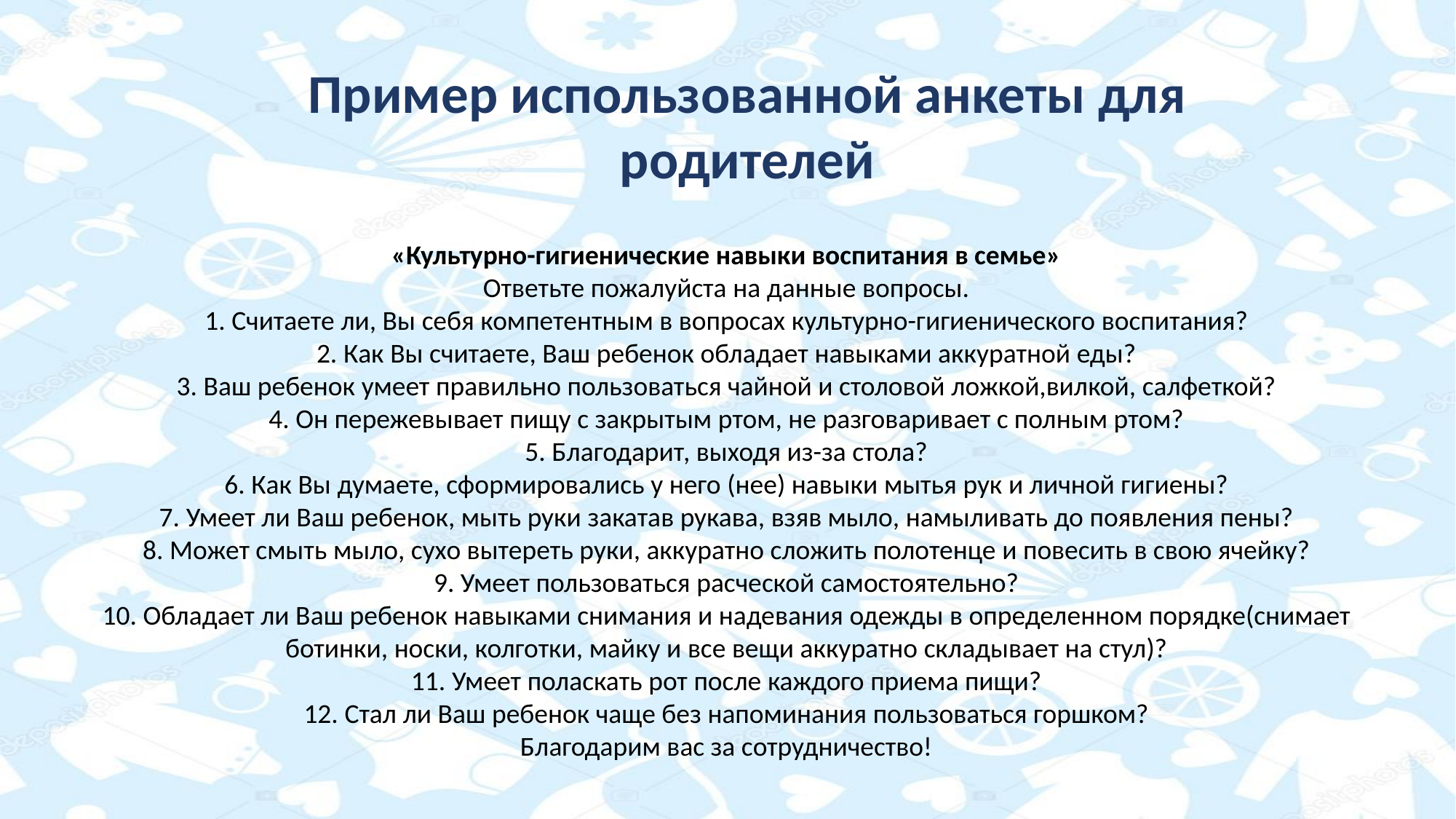

Пример использованной анкеты для родителей
«Культурно-гигиенические навыки воспитания в семье»
Ответьте пожалуйста на данные вопросы.
1. Считаете ли, Вы себя компетентным в вопросах культурно-гигиенического воспитания?
2. Как Вы считаете, Ваш ребенок обладает навыками аккуратной еды?
3. Ваш ребенок умеет правильно пользоваться чайной и столовой ложкой,вилкой, салфеткой?
4. Он пережевывает пищу с закрытым ртом, не разговаривает с полным ртом?
5. Благодарит, выходя из-за стола?
6. Как Вы думаете, сформировались у него (нее) навыки мытья рук и личной гигиены?
7. Умеет ли Ваш ребенок, мыть руки закатав рукава, взяв мыло, намыливать до появления пены?
8. Может смыть мыло, сухо вытереть руки, аккуратно сложить полотенце и повесить в свою ячейку?
9. Умеет пользоваться расческой самостоятельно?
10. Обладает ли Ваш ребенок навыками снимания и надевания одежды в определенном порядке(снимает ботинки, носки, колготки, майку и все вещи аккуратно складывает на стул)?
11. Умеет поласкать рот после каждого приема пищи?
12. Стал ли Ваш ребенок чаще без напоминания пользоваться горшком?
Благодарим вас за сотрудничество!